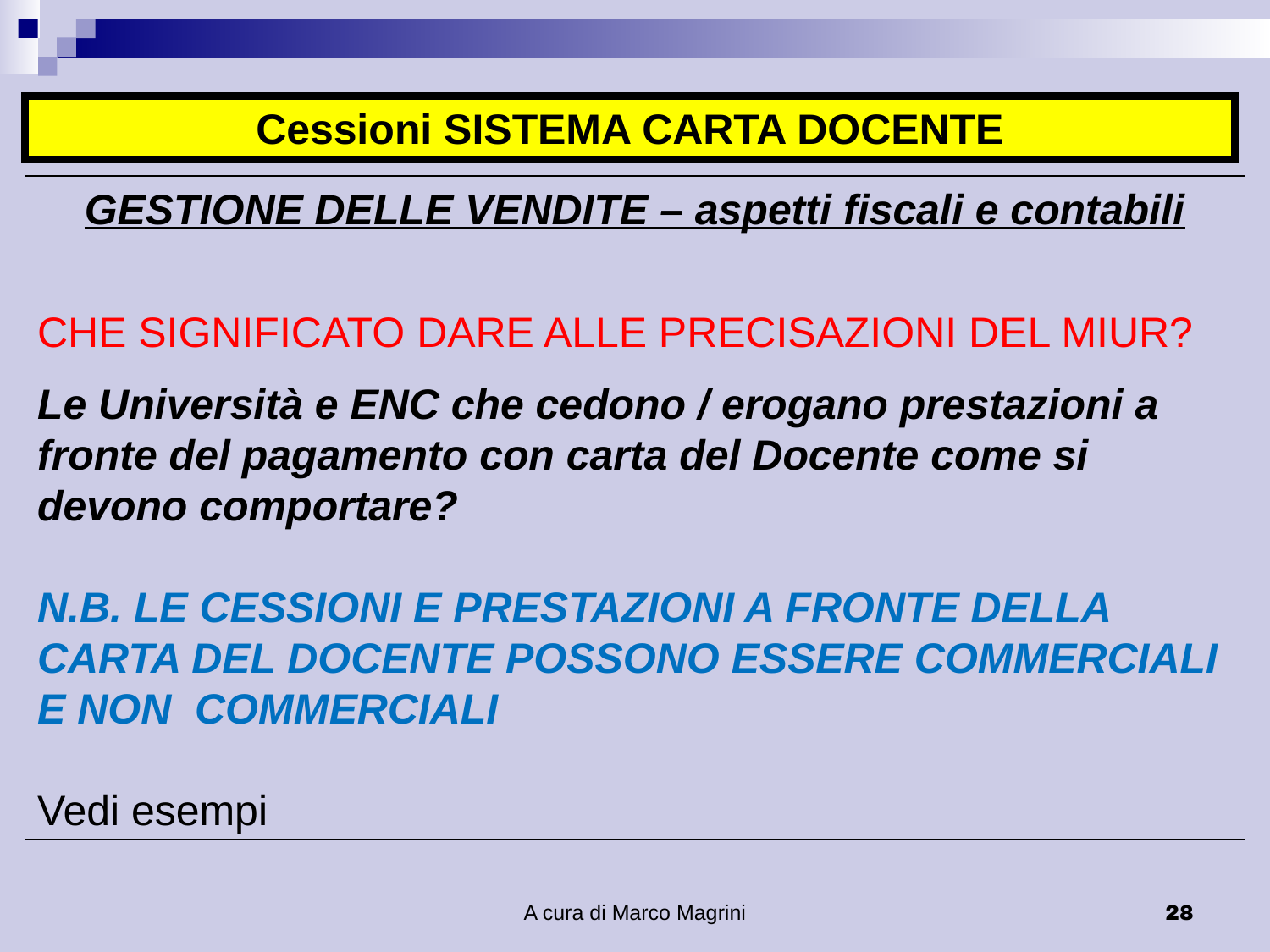

Cessioni SISTEMA CARTA DOCENTE
GESTIONE DELLE VENDITE – aspetti fiscali e contabili

CHE SIGNIFICATO DARE ALLE PRECISAZIONI DEL MIUR?

Le Università e ENC che cedono / erogano prestazioni a fronte del pagamento con carta del Docente come si devono comportare?

N.B. LE CESSIONI E PRESTAZIONI A FRONTE DELLA CARTA DEL DOCENTE POSSONO ESSERE COMMERCIALI E NON  COMMERCIALI

Vedi esempi

A cura di Marco Magrini
28